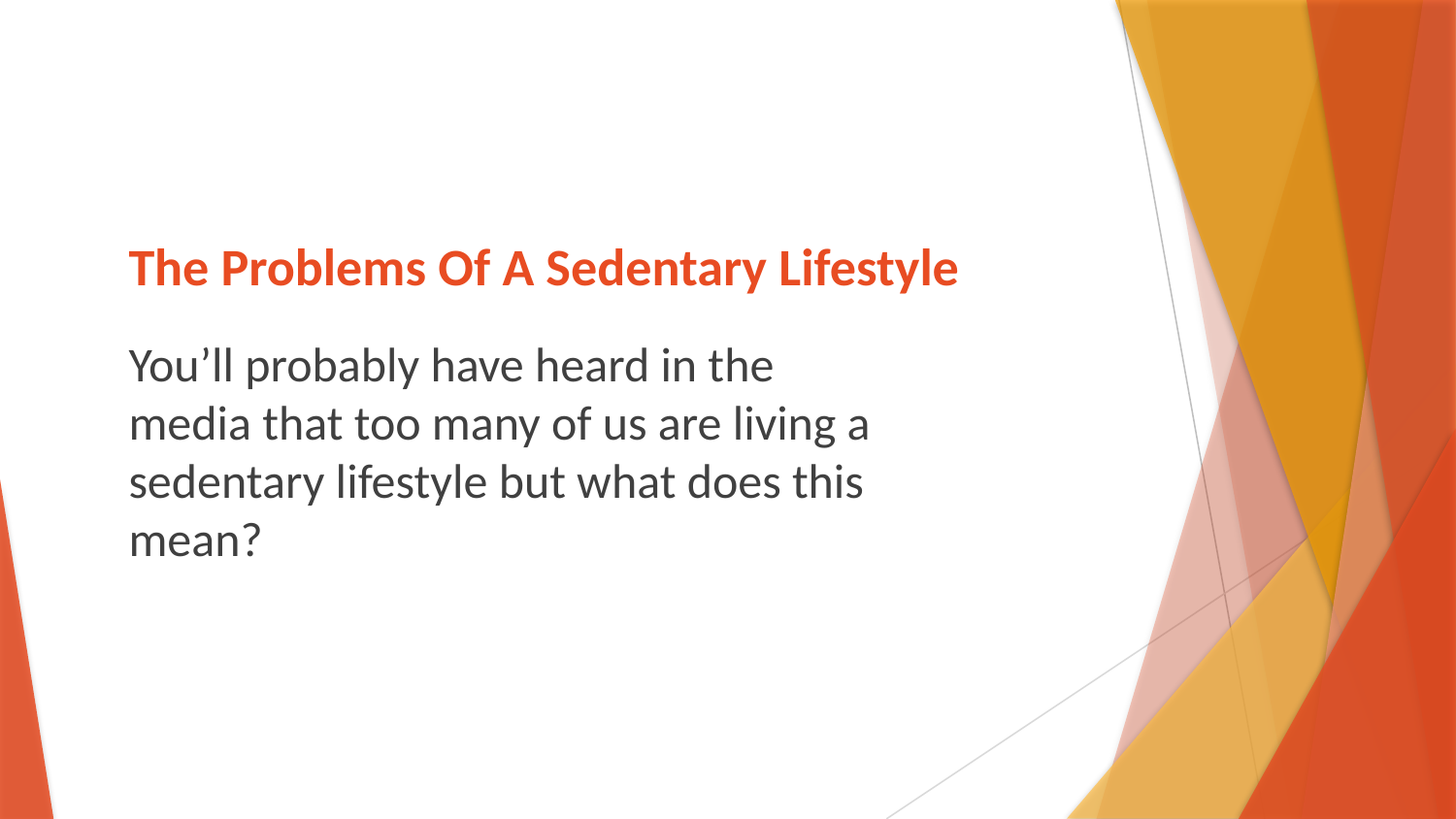

# The Problems Of A Sedentary Lifestyle
You’ll probably have heard in the media that too many of us are living a sedentary lifestyle but what does this mean?